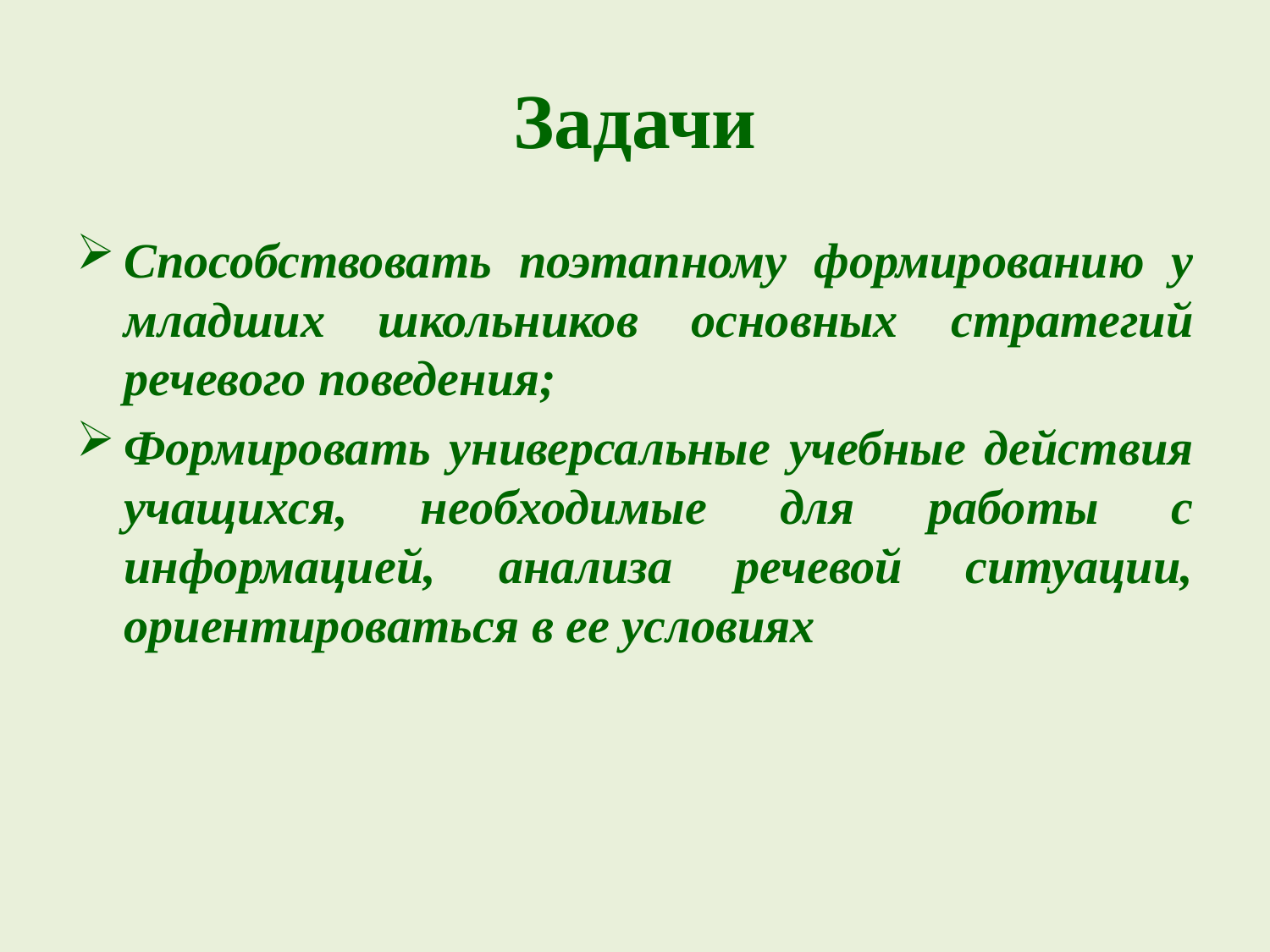

# Задачи
Способствовать поэтапному формированию у младших школьников основных стратегий речевого поведения;
Формировать универсальные учебные действия учащихся, необходимые для работы с информацией, анализа речевой ситуации, ориентироваться в ее условиях